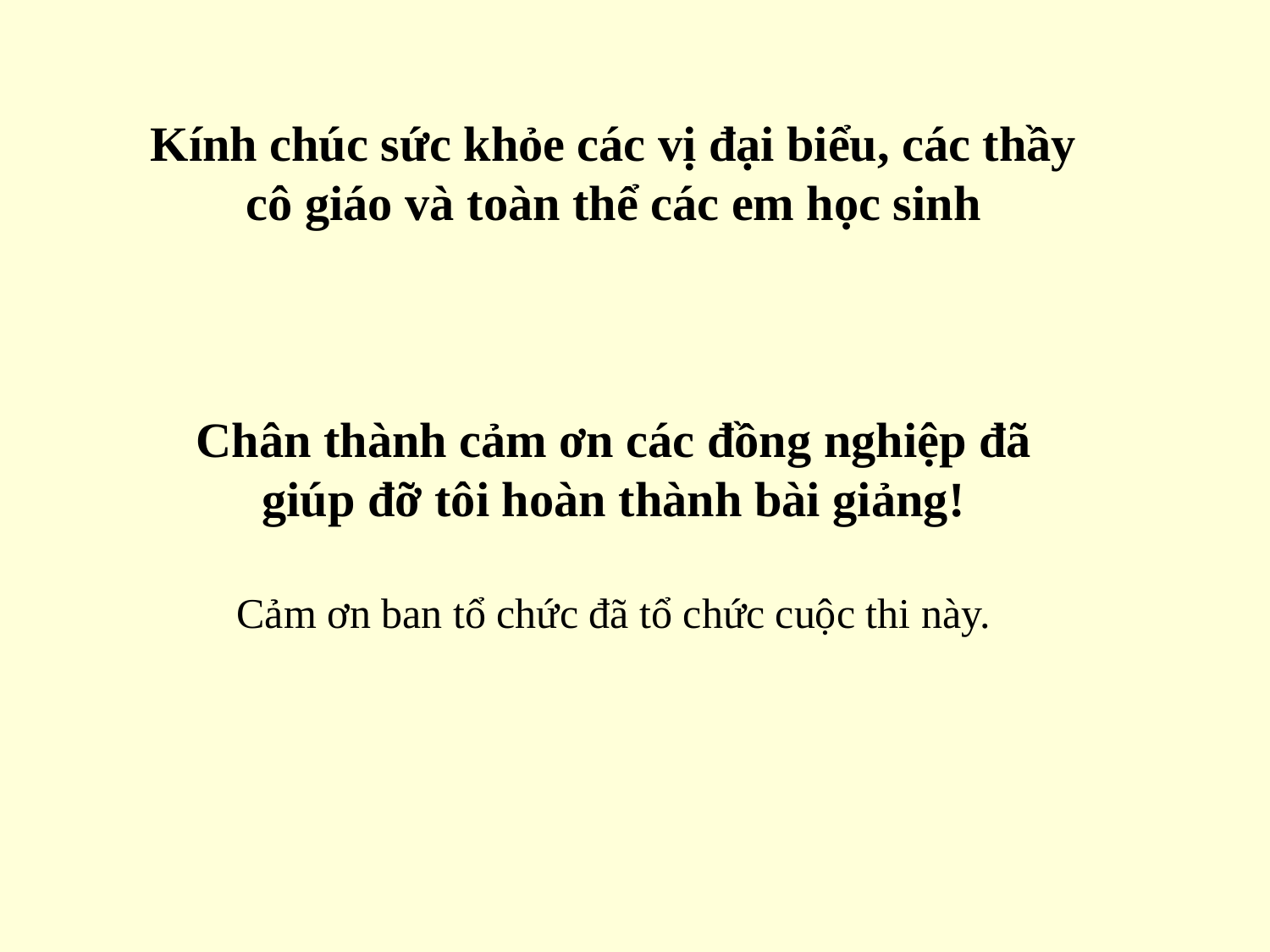

Kính chúc sức khỏe các vị đại biểu, các thầy cô giáo và toàn thể các em học sinh

Chân thành cảm ơn các đồng nghiệp đã giúp đỡ tôi hoàn thành bài giảng!

Cảm ơn ban tổ chức đã tổ chức cuộc thi này.